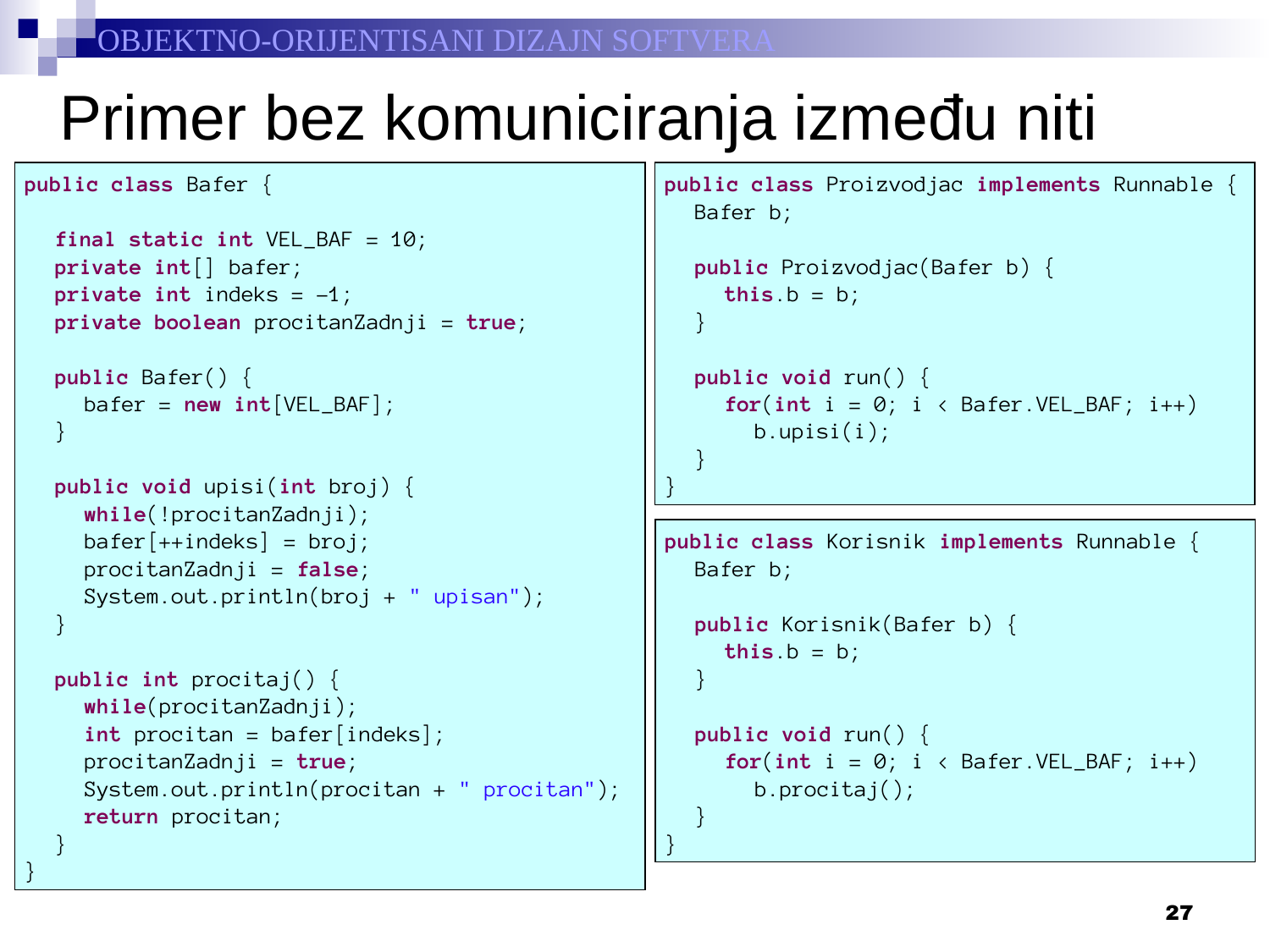

# Primer bez komuniciranja između niti
public class Bafer {

	final static int VEL_BAF = 10;
	private int[] bafer;
	private int indeks = -1;
	private boolean procitanZadnji = true;

	public Bafer() {
		bafer = new int[VEL_BAF];
	}

	public void upisi(int broj) {
		while(!procitanZadnji);
		bafer[++indeks] = broj;
		procitanZadnji = false;
		System.out.println(broj + " upisan");
	}

	public int procitaj() {
		while(procitanZadnji);
		int procitan = bafer[indeks];
		procitanZadnji = true;
		System.out.println(procitan + " procitan");
		return procitan;
	}
}
public class Proizvodjac implements Runnable {
	Bafer b;

	public Proizvodjac(Bafer b) {
		this.b = b;
	}

	public void run() {
		for(int i = 0; i < Bafer.VEL_BAF; i++)
			b.upisi(i);
	}
}
public class Korisnik implements Runnable {
	Bafer b;

	public Korisnik(Bafer b) {
		this.b = b;
	}

	public void run() {
		for(int i = 0; i < Bafer.VEL_BAF; i++)
			b.procitaj();
	}
}
27